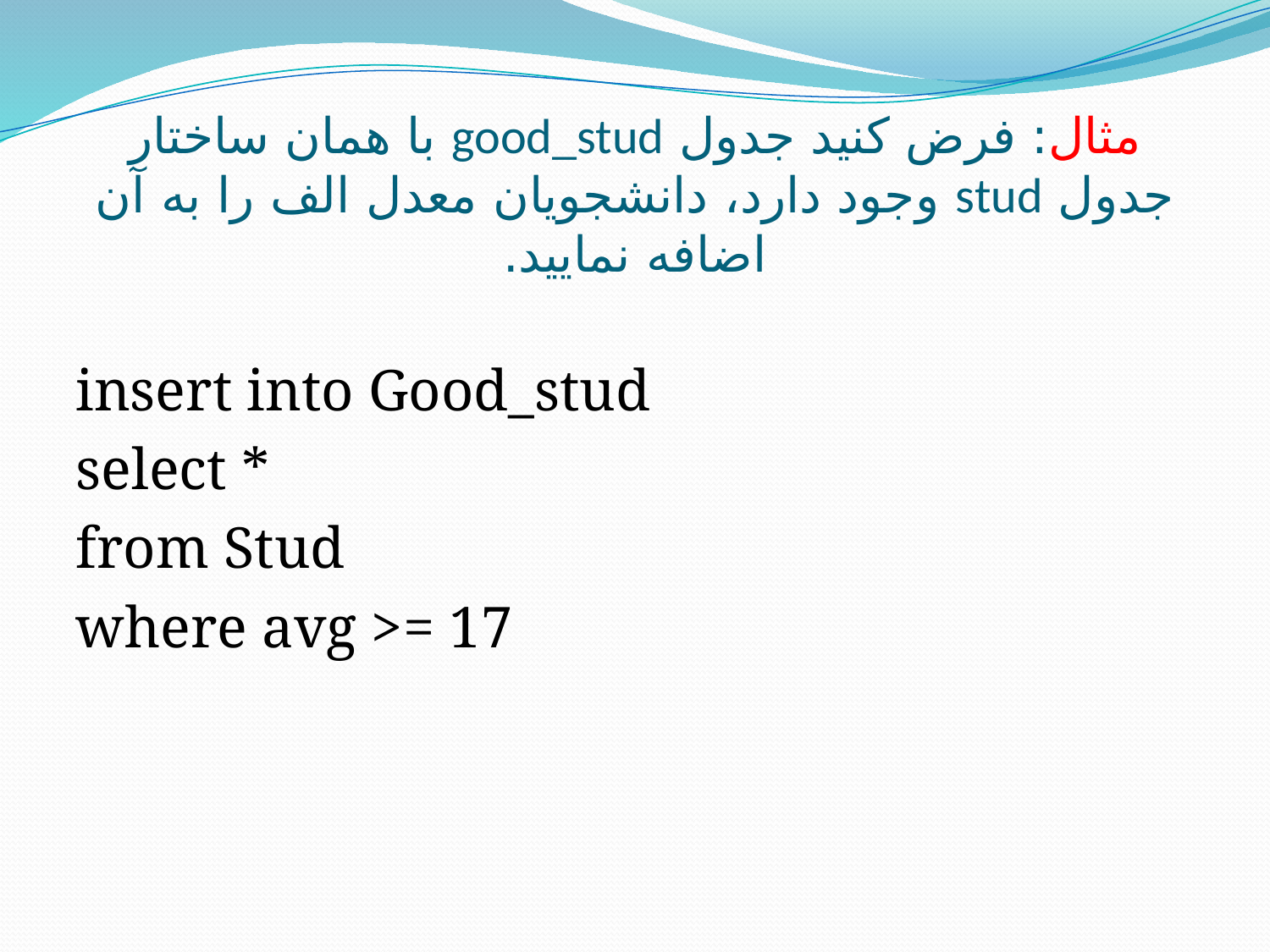

# مثال: فرض کنيد جدول good_stud با همان ساختار جدول stud ‌وجود دارد، دانشجويان معدل الف را به آن اضافه نماييد.

insert into Good_stud
select *
from Stud
where avg >= 17